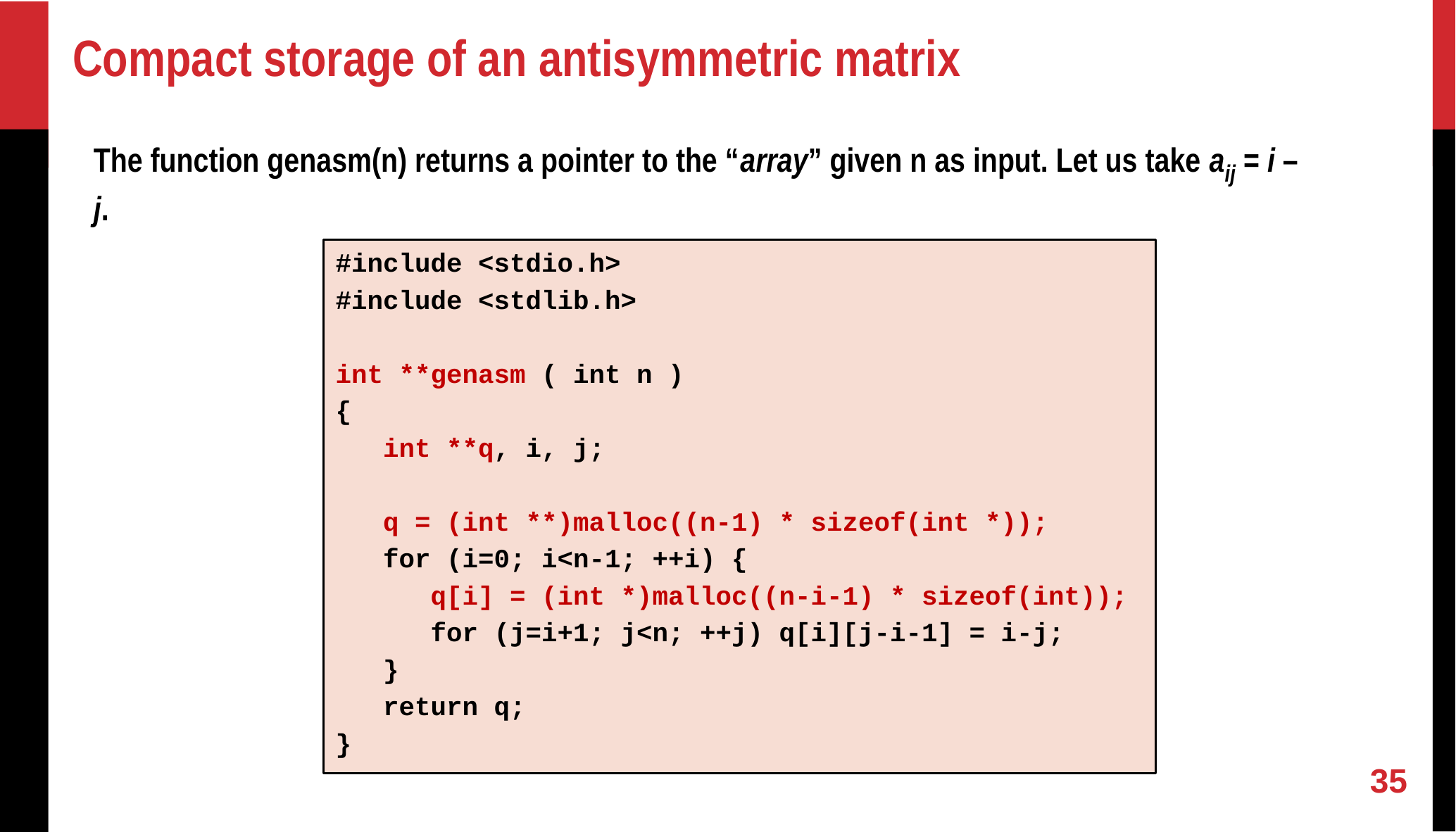

Compact storage of an antisymmetric matrix
The function genasm(n) returns a pointer to the “array” given n as input. Let us take aij = i – j.
#include <stdio.h>
#include <stdlib.h>

int **genasm ( int n )
{
   int **q, i, j;

   q = (int **)malloc((n-1) * sizeof(int *));
   for (i=0; i<n-1; ++i) {
      q[i] = (int *)malloc((n-i-1) * sizeof(int));
      for (j=i+1; j<n; ++j) q[i][j-i-1] = i-j;
   }
   return q;
}
35